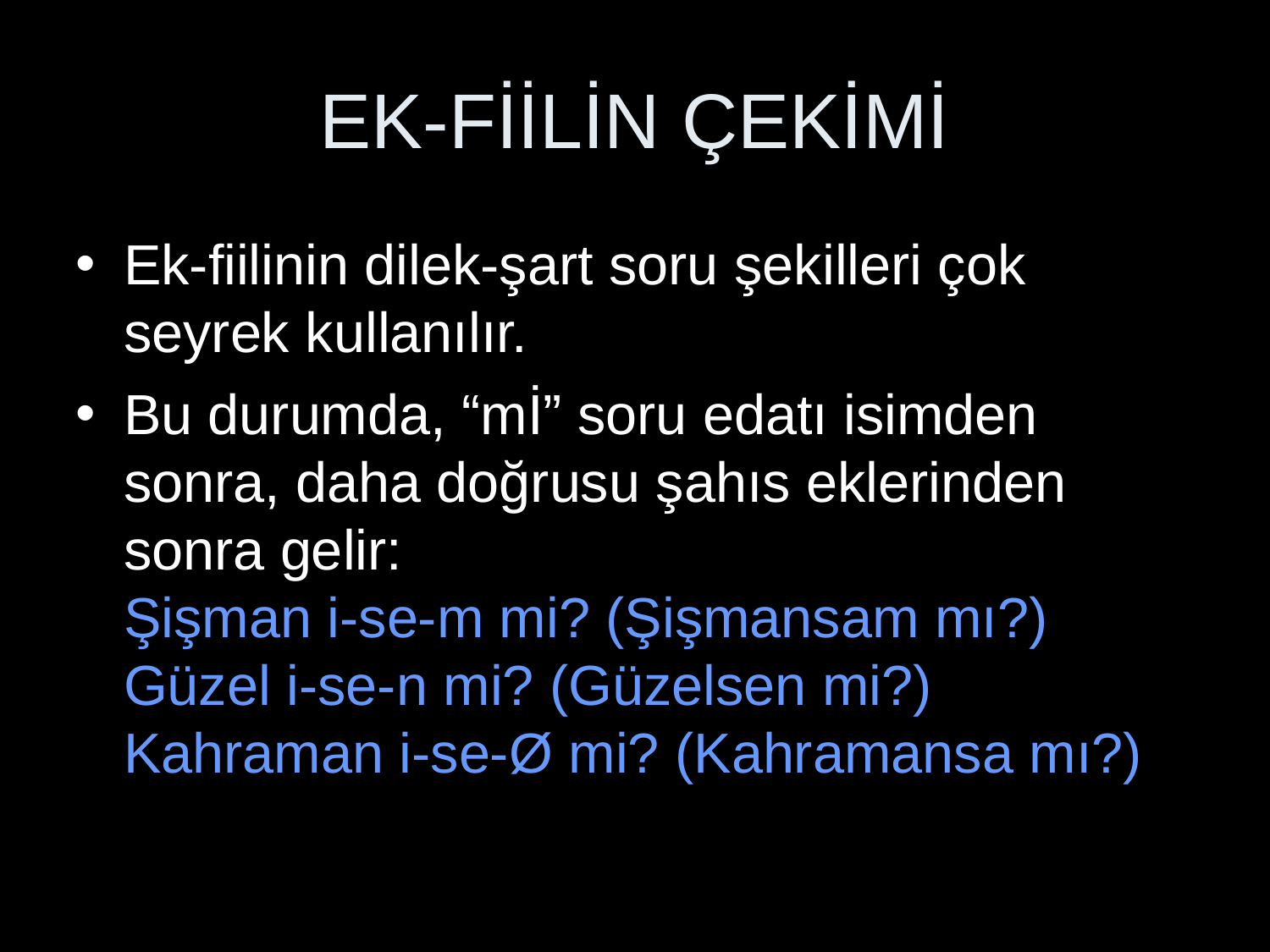

# EK-FİİLİN ÇEKİMİ
Ek-fiilinin dilek-şart soru şekilleri çok seyrek kullanılır.
Bu durumda, “mİ” soru edatı isimden sonra, daha doğrusu şahıs eklerinden sonra gelir:
Şişman i-se-m mi? (Şişmansam mı?)
Güzel i-se-n mi? (Güzelsen mi?)
Kahraman i-se-Ø mi? (Kahramansa mı?)